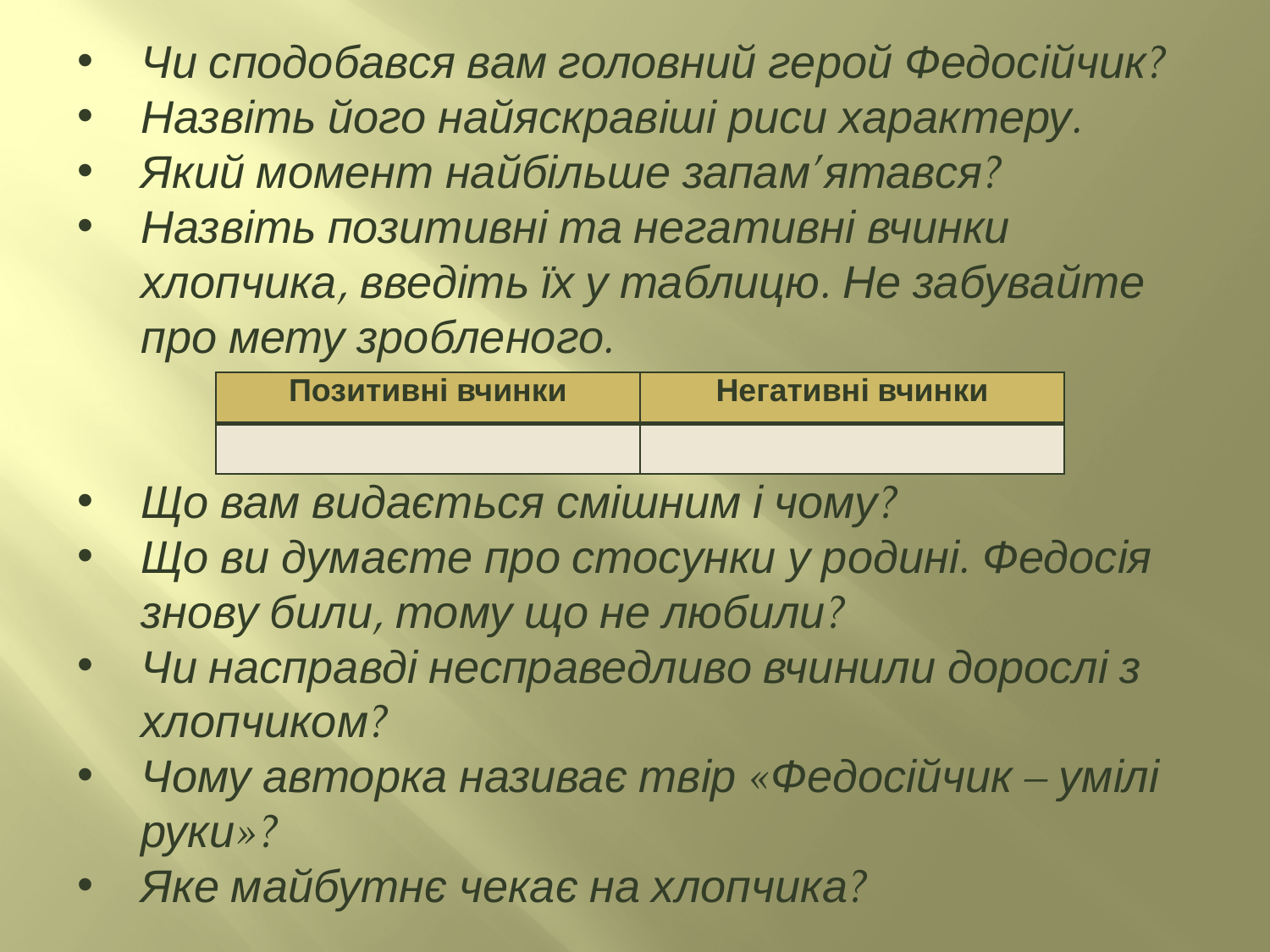

Чи сподобався вам головний герой Федосійчик?
Назвіть його найяскравіші риси характеру.
Який момент найбільше запам’ятався?
Назвіть позитивні та негативні вчинки хлопчика, введіть їх у таблицю. Не забувайте про мету зробленого.

Що вам видається смішним і чому?
Що ви думаєте про стосунки у родині. Федосія знову били, тому що не любили?
Чи насправді несправедливо вчинили дорослі з хлопчиком?
Чому авторка називає твір «Федосійчик – умілі руки»?
Яке майбутнє чекає на хлопчика?
| Позитивні вчинки | Негативні вчинки |
| --- | --- |
|  |  |